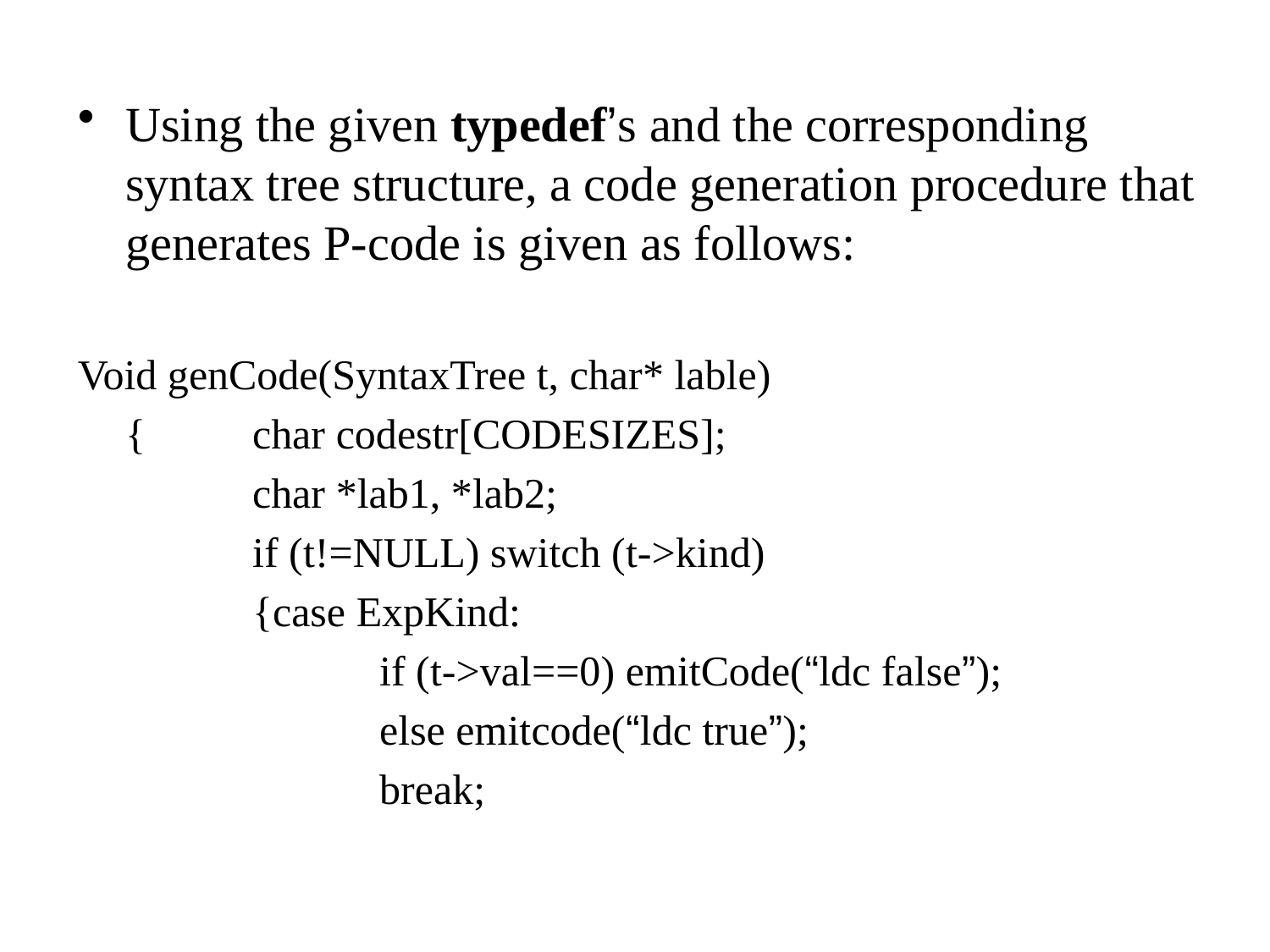

Using the given typedef’s and the corresponding syntax tree structure, a code generation procedure that generates P-code is given as follows:

Void genCode(SyntaxTree t, char* lable)
	{	char codestr[CODESIZES];
	  	char *lab1, *lab2;
	  	if (t!=NULL) switch (t->kind)
		{case ExpKind:
			if (t->val==0) emitCode(“ldc false”);
			else emitcode(“ldc true”);
			break;